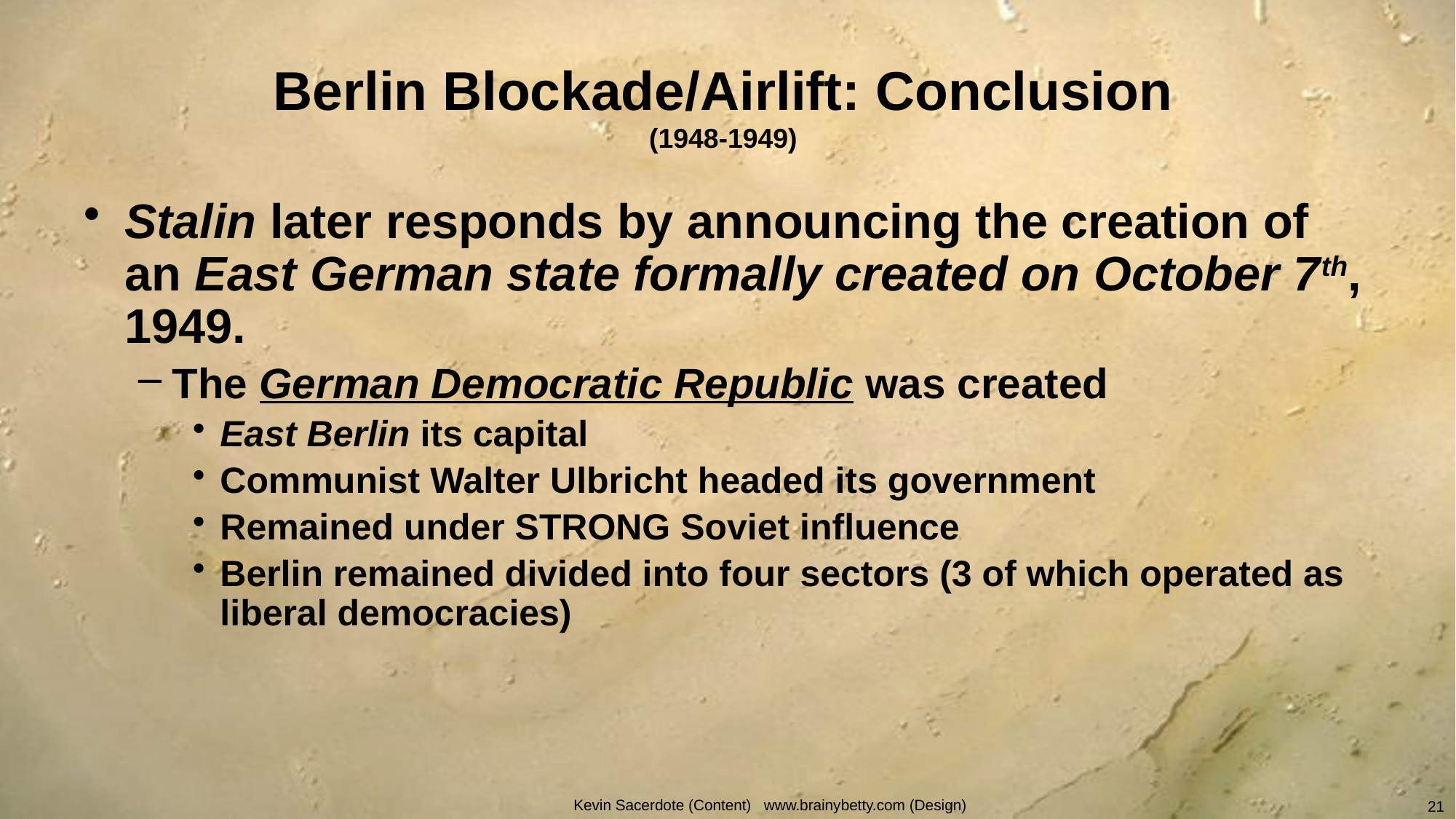

# Berlin Blockade/Airlift: Conclusion (1948-1949)
Stalin later responds by announcing the creation of an East German state formally created on October 7th, 1949.
The German Democratic Republic was created
East Berlin its capital
Communist Walter Ulbricht headed its government
Remained under STRONG Soviet influence
Berlin remained divided into four sectors (3 of which operated as liberal democracies)

Kevin Sacerdote (Content)   www.brainybetty.com (Design)
21